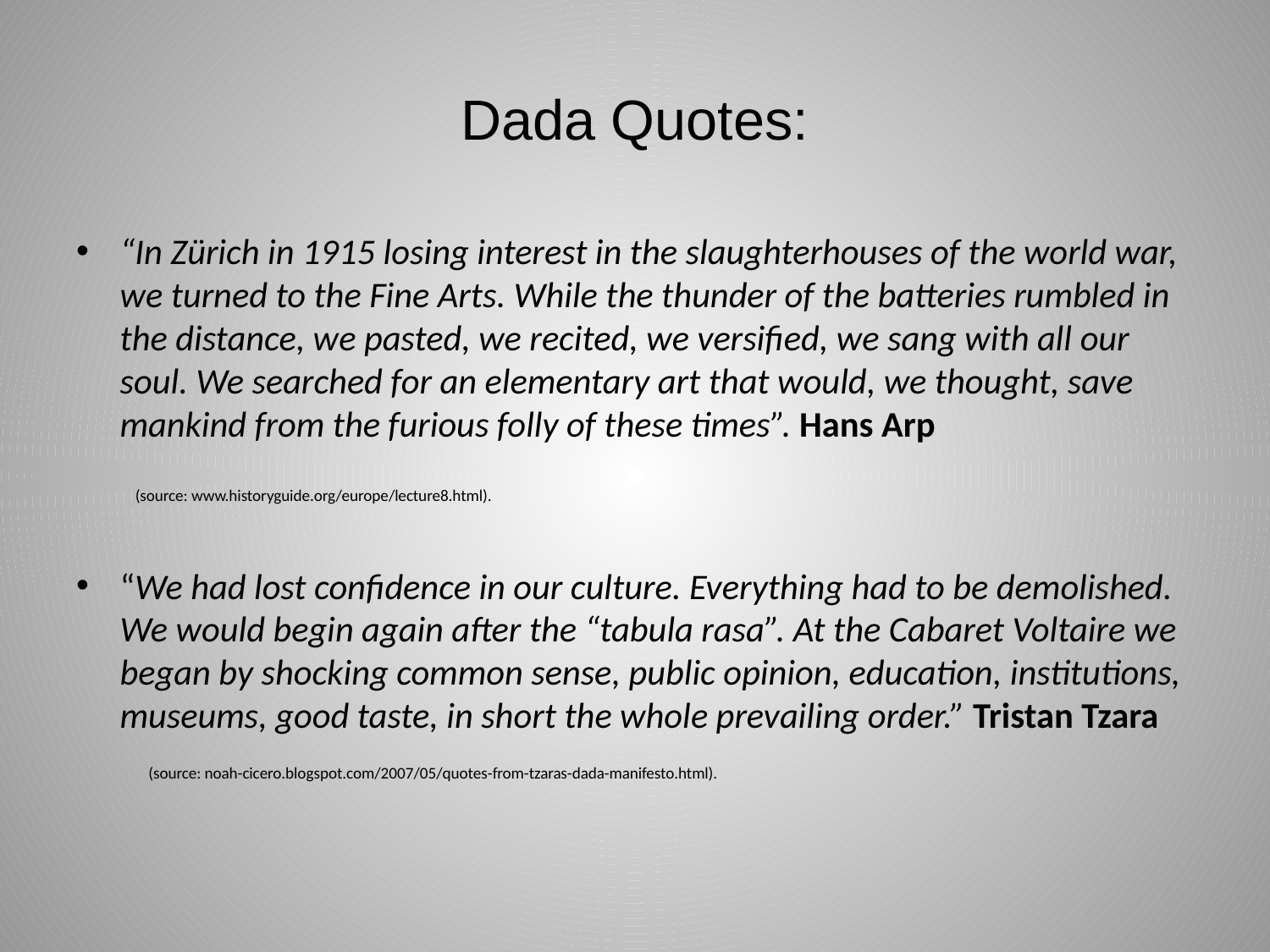

# Dada Quotes:
“In Zürich in 1915 losing interest in the slaughterhouses of the world war, we turned to the Fine Arts. While the thunder of the batteries rumbled in the distance, we pasted, we recited, we versified, we sang with all our soul. We searched for an elementary art that would, we thought, save mankind from the furious folly of these times”. Hans Arp
       (source: www.historyguide.org/europe/lecture8.html).

“We had lost confidence in our culture. Everything had to be demolished. We would begin again after the “tabula rasa”. At the Cabaret Voltaire we began by shocking common sense, public opinion, education, institutions, museums, good taste, in short the whole prevailing order.” Tristan Tzara
         (source: noah-cicero.blogspot.com/2007/05/quotes-from-tzaras-dada-manifesto.html).